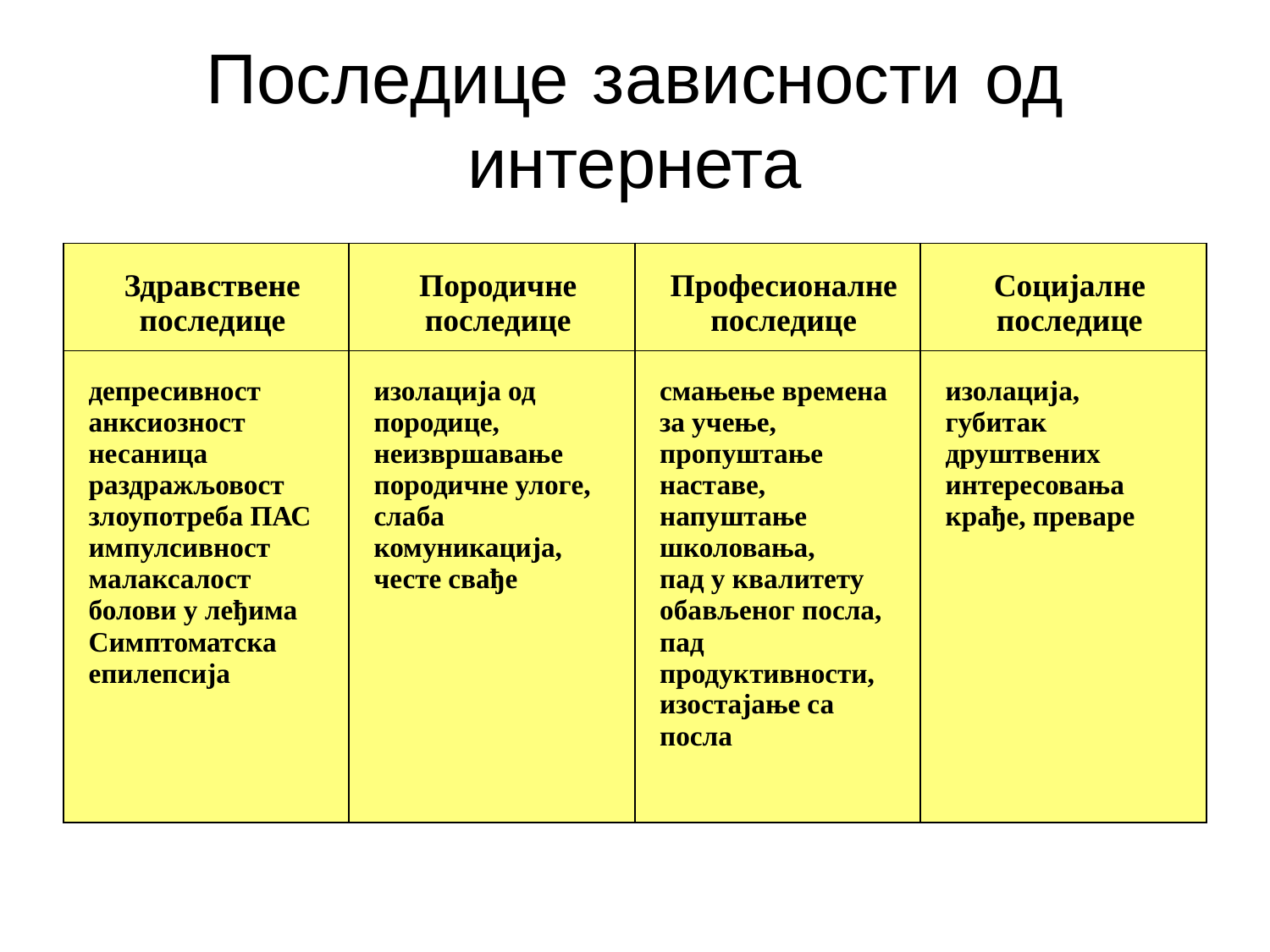

# Последице зависности од интернета
| Здравствене последице | Породичне последице | Професионалне последице | Социјалне последице |
| --- | --- | --- | --- |
| депресивност анксиозност несаница раздражљовост злоупотреба ПАС импулсивност малаксалост болови у леђима Симптоматска епилепсија | изолација од породице, неизвршавање породичне улоге, слаба комуникација, честе свађе | смањење времена за учење, пропуштање наставе, напуштање школовања, пад у квалитету обављеног посла, пад продуктивности, изостајање са посла | изолација, губитак друштвених интересовања крађе, преваре |